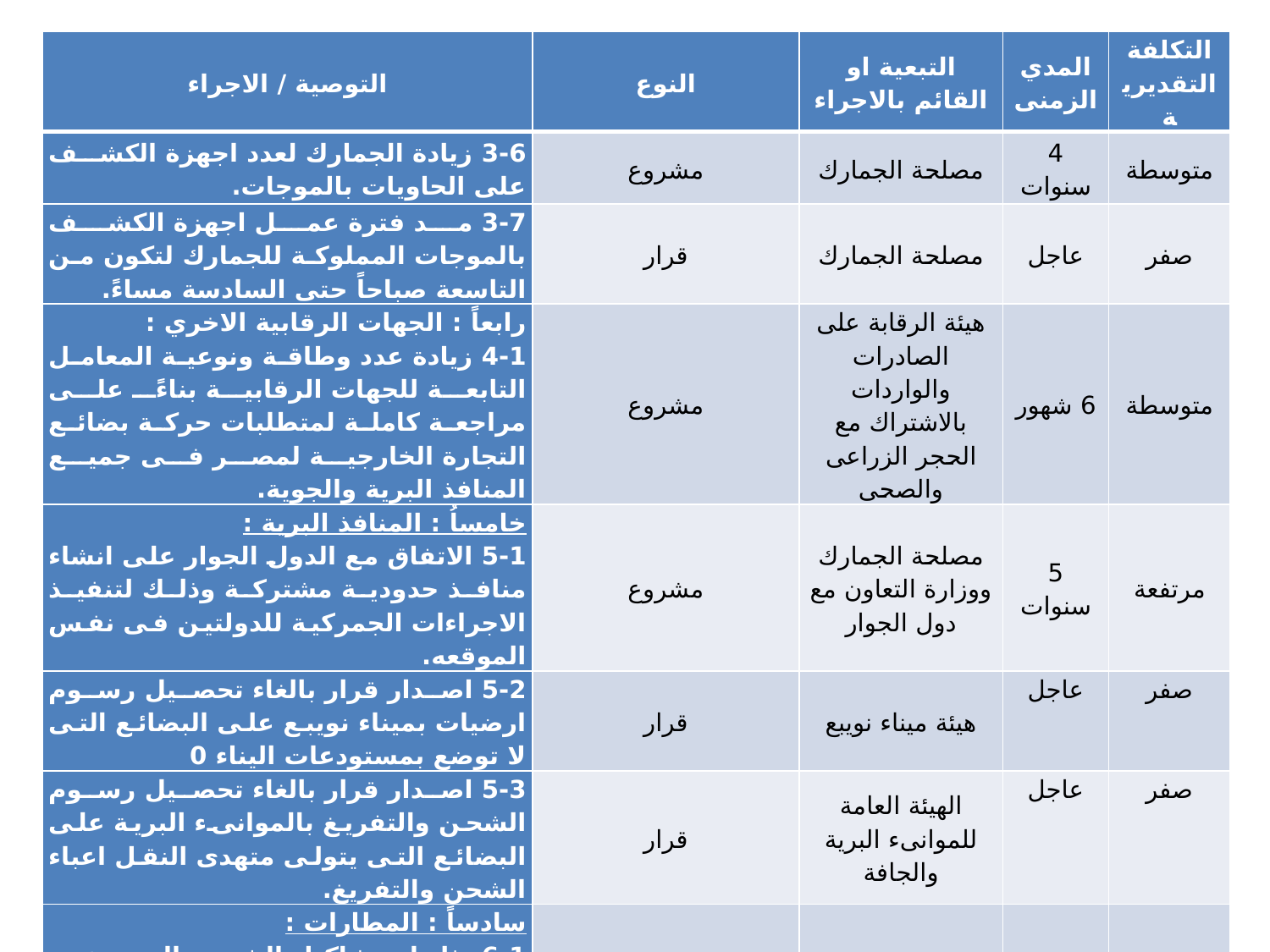

| التوصية / الاجراء | النوع | التبعية او القائم بالاجراء | المدي الزمنى | التكلفة التقديرية |
| --- | --- | --- | --- | --- |
| 3-6 زيادة الجمارك لعدد اجهزة الكشف على الحاويات بالموجات. | مشروع | مصلحة الجمارك | 4 سنوات | متوسطة |
| 3-7 مد فترة عمل اجهزة الكشف بالموجات المملوكة للجمارك لتكون من التاسعة صباحاً حتى السادسة مساءً. | قرار | مصلحة الجمارك | عاجل | صفر |
| رابعاً : الجهات الرقابية الاخري : 4-1 زيادة عدد وطاقة ونوعية المعامل التابعة للجهات الرقابية بناءً على مراجعة كاملة لمتطلبات حركة بضائع التجارة الخارجية لمصر فى جميع المنافذ البرية والجوية. | مشروع | هيئة الرقابة على الصادرات والواردات بالاشتراك مع الحجر الزراعى والصحى | 6 شهور | متوسطة |
| خامساُ : المنافذ البرية : 5-1 الاتفاق مع الدول الجوار على انشاء منافذ حدودية مشتركة وذلك لتنفيذ الاجراءات الجمركية للدولتين فى نفس الموقعه. | مشروع | مصلحة الجمارك ووزارة التعاون مع دول الجوار | 5 سنوات | مرتفعة |
| 5-2 اصدار قرار بالغاء تحصيل رسوم ارضيات بميناء نويبع على البضائع التى لا توضع بمستودعات اليناء 0 | قرار | هيئة ميناء نويبع | عاجل | صفر |
| 5-3 اصدار قرار بالغاء تحصيل رسوم الشحن والتفريغ بالموانىء البرية على البضائع التى يتولى متهدى النقل اعباء الشحن والتفريغ. | قرار | الهيئة العامة للموانىء البرية والجافة | عاجل | صفر |
| سادساً : المطارات : 6-1 تذليل مشاكل الشحن الجوي عن طريق طائرات الترانزيت والطيران العارض وذلك لتوفير فرغات الشحن المصرية المساهمة فى رفع مستوى الصادرات المصرية لتتناسب مع حجم الحركة خاصة لدول افريقيا. | دراسة | وزارة الطيران المدنى | 4 شهور | منخفضة |